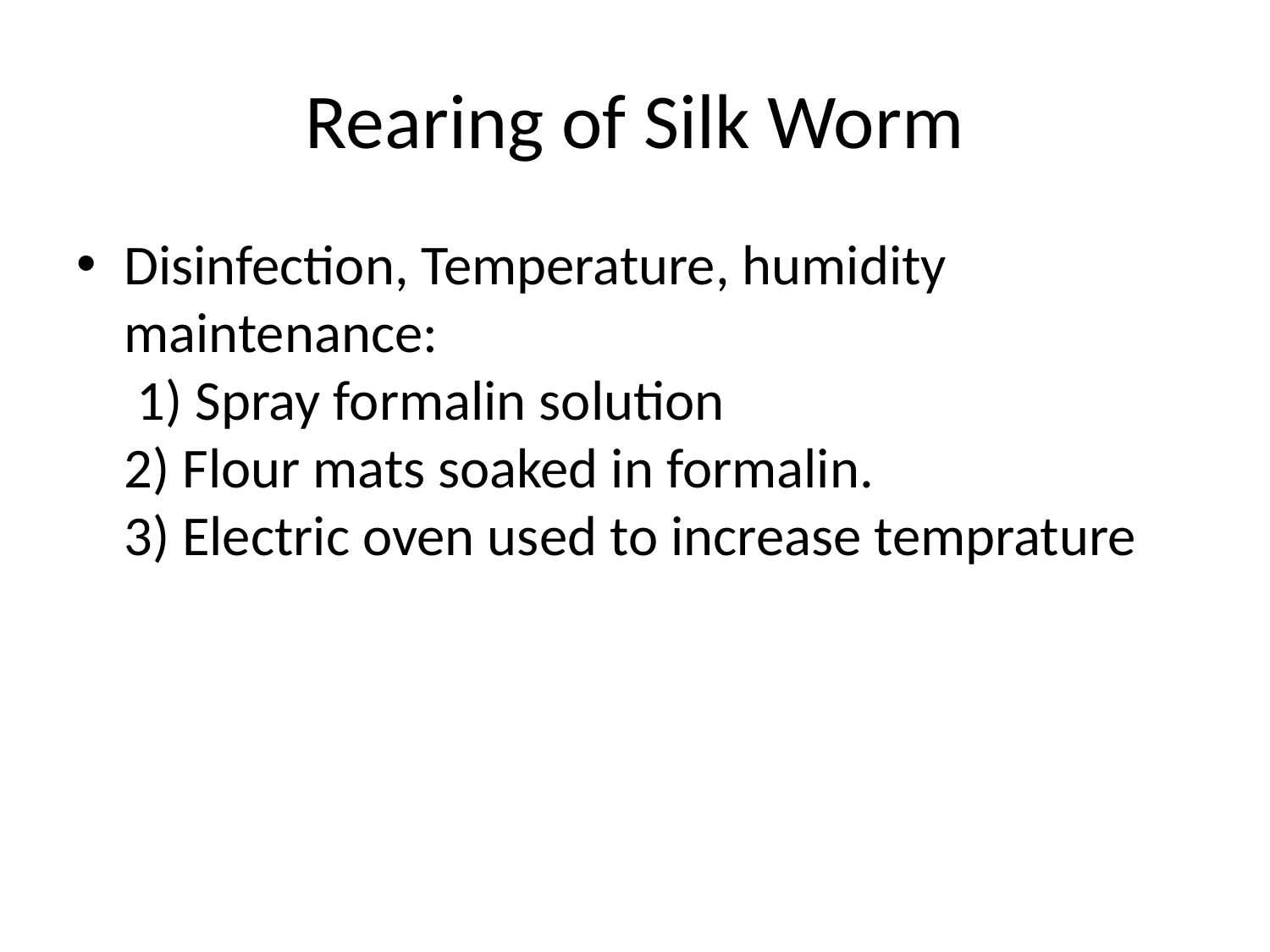

# Rearing of Silk Worm
Disinfection, Temperature, humidity maintenance:
 1) Spray formalin solution
2) Flour mats soaked in formalin.
3) Electric oven used to increase temprature